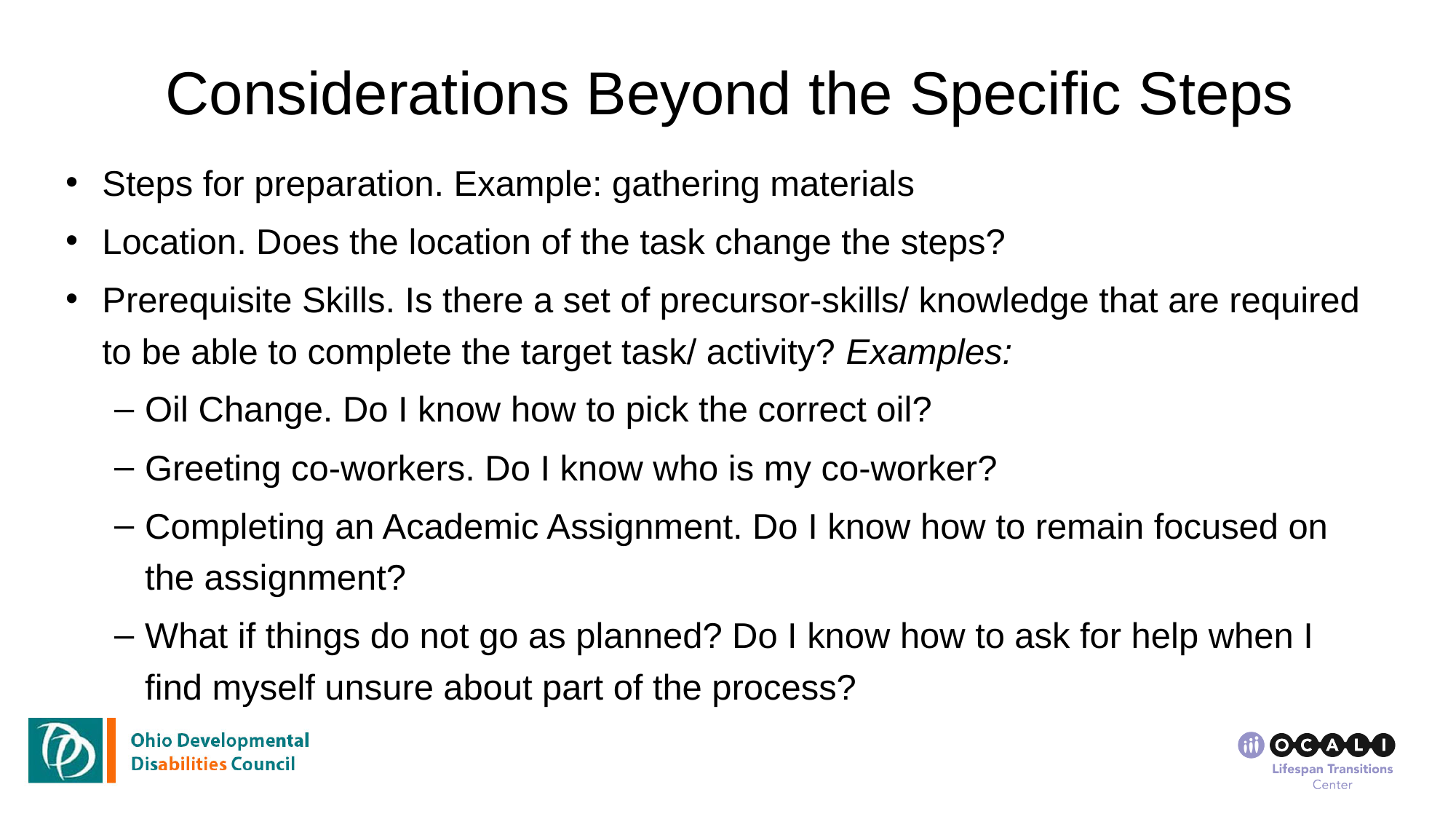

# Considerations Beyond the Specific Steps
Steps for preparation. Example: gathering materials
Location. Does the location of the task change the steps?
Prerequisite Skills. Is there a set of precursor-skills/ knowledge that are required to be able to complete the target task/ activity? Examples:
Oil Change. Do I know how to pick the correct oil?
Greeting co-workers. Do I know who is my co-worker?
Completing an Academic Assignment. Do I know how to remain focused on the assignment?
What if things do not go as planned? Do I know how to ask for help when I find myself unsure about part of the process?